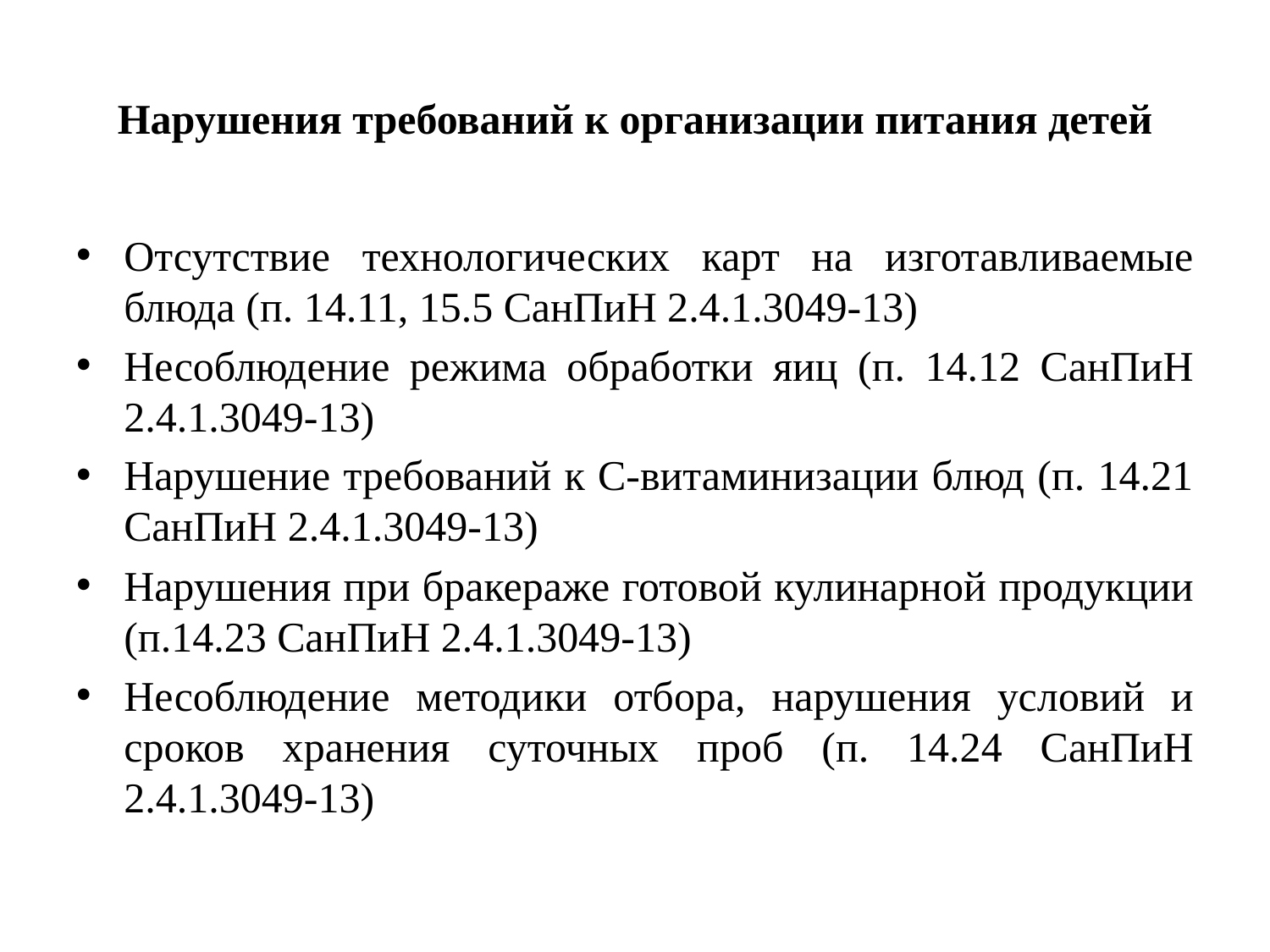

# Нарушения требований к организации питания детей
Отсутствие технологических карт на изготавливаемые блюда (п. 14.11, 15.5 СанПиН 2.4.1.3049-13)
Несоблюдение режима обработки яиц (п. 14.12 СанПиН 2.4.1.3049-13)
Нарушение требований к С-витаминизации блюд (п. 14.21 СанПиН 2.4.1.3049-13)
Нарушения при бракераже готовой кулинарной продукции (п.14.23 СанПиН 2.4.1.3049-13)
Несоблюдение методики отбора, нарушения условий и сроков хранения суточных проб (п. 14.24 СанПиН 2.4.1.3049-13)